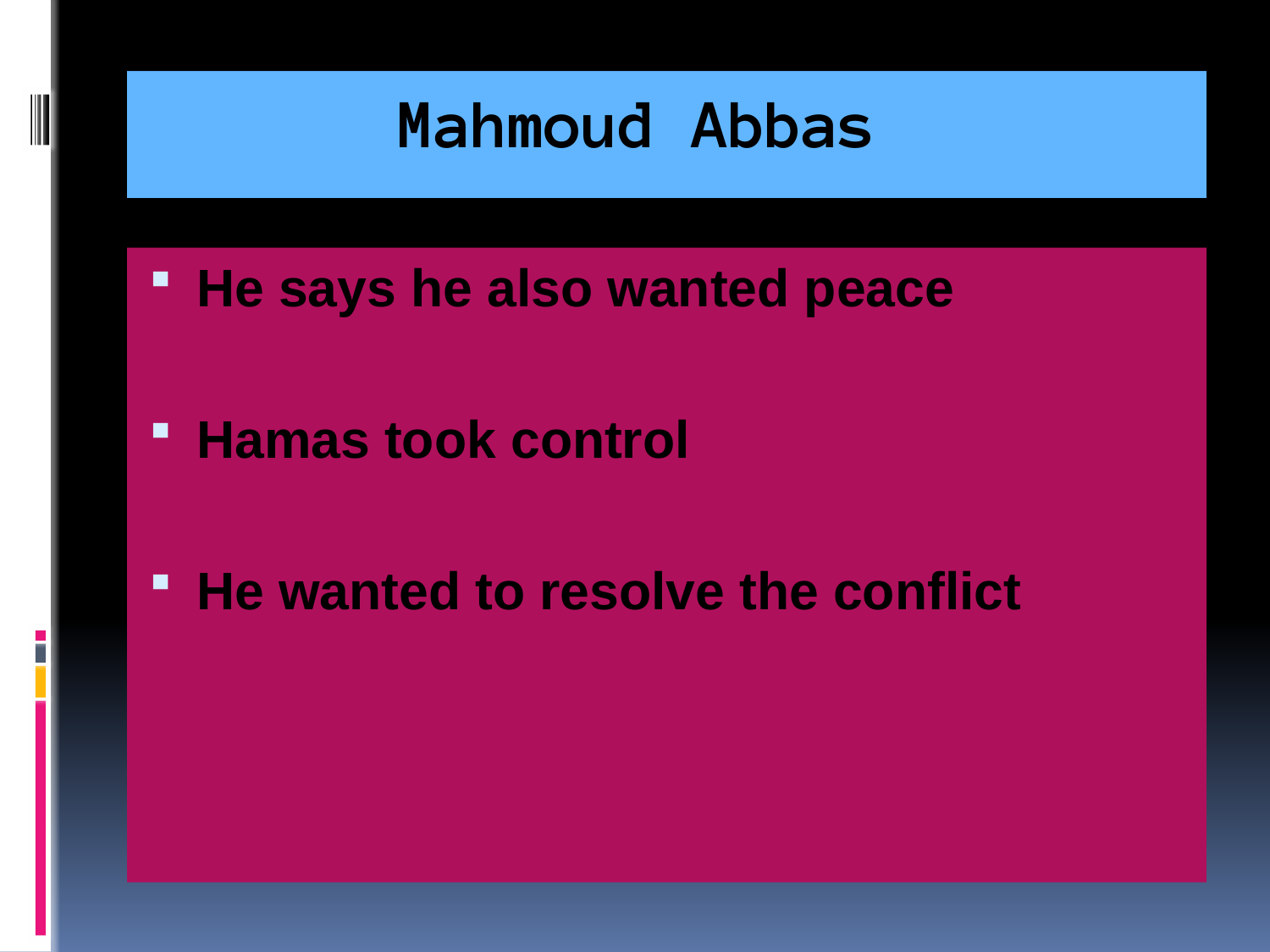

# Mahmoud Abbas
He says he also wanted peace

Hamas took control

He wanted to resolve the conflict